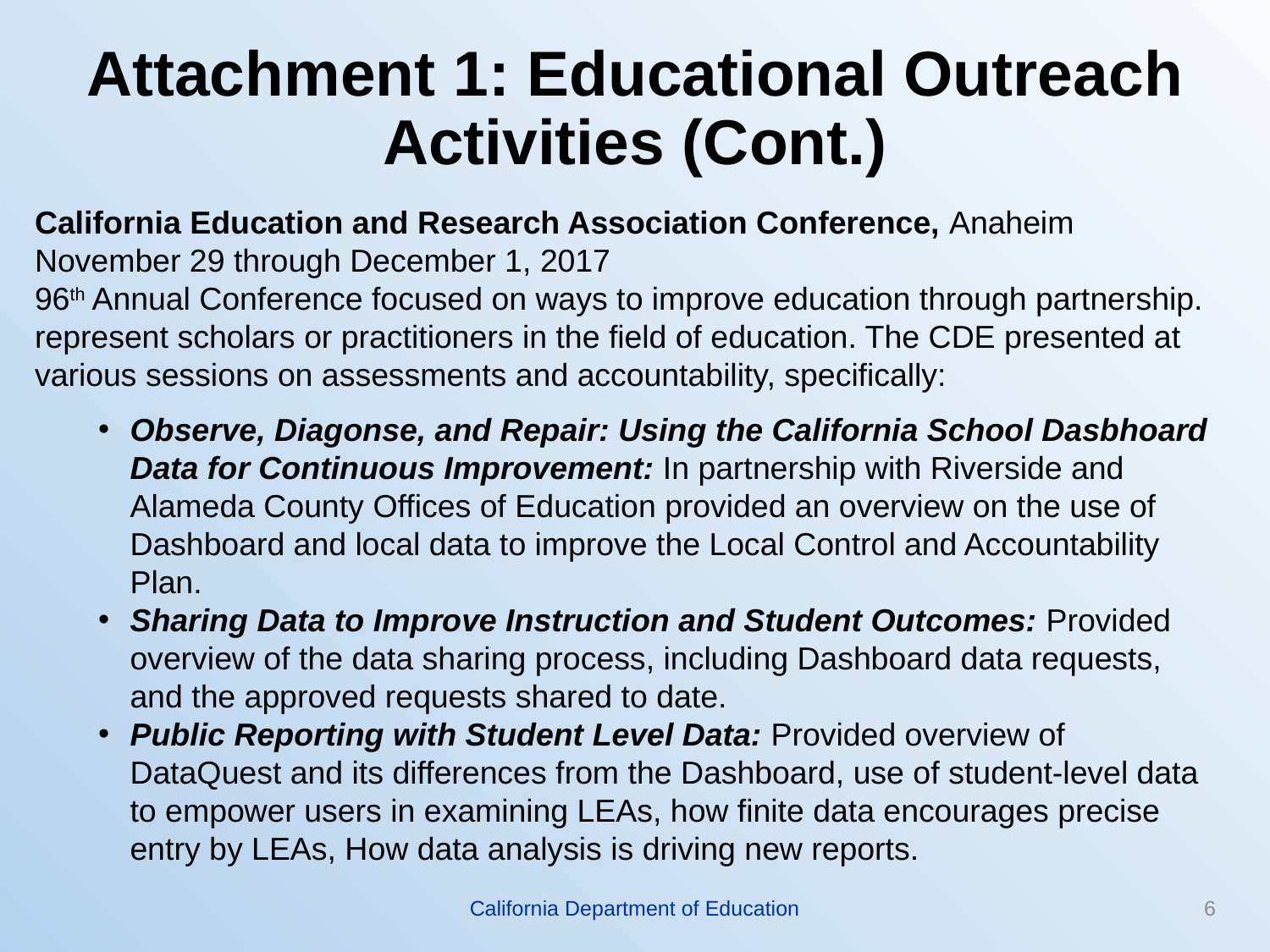

# Attachment 1: Educational Outreach Activities (Cont.)
California Education and Research Association Conference, Anaheim
November 29 through December 1, 2017
96th Annual Conference focused on ways to improve education through partnership. represent scholars or practitioners in the field of education. The CDE presented at various sessions on assessments and accountability, specifically:

Observe, Diagonse, and Repair: Using the California School Dasbhoard Data for Continuous Improvement: In partnership with Riverside and Alameda County Offices of Education provided an overview on the use of Dashboard and local data to improve the Local Control and Accountability Plan.
Sharing Data to Improve Instruction and Student Outcomes: Provided overview of the data sharing process, including Dashboard data requests, and the approved requests shared to date.
Public Reporting with Student Level Data: Provided overview of DataQuest and its differences from the Dashboard, use of student-level data to empower users in examining LEAs, how finite data encourages precise entry by LEAs, How data analysis is driving new reports.
California Department of Education
6